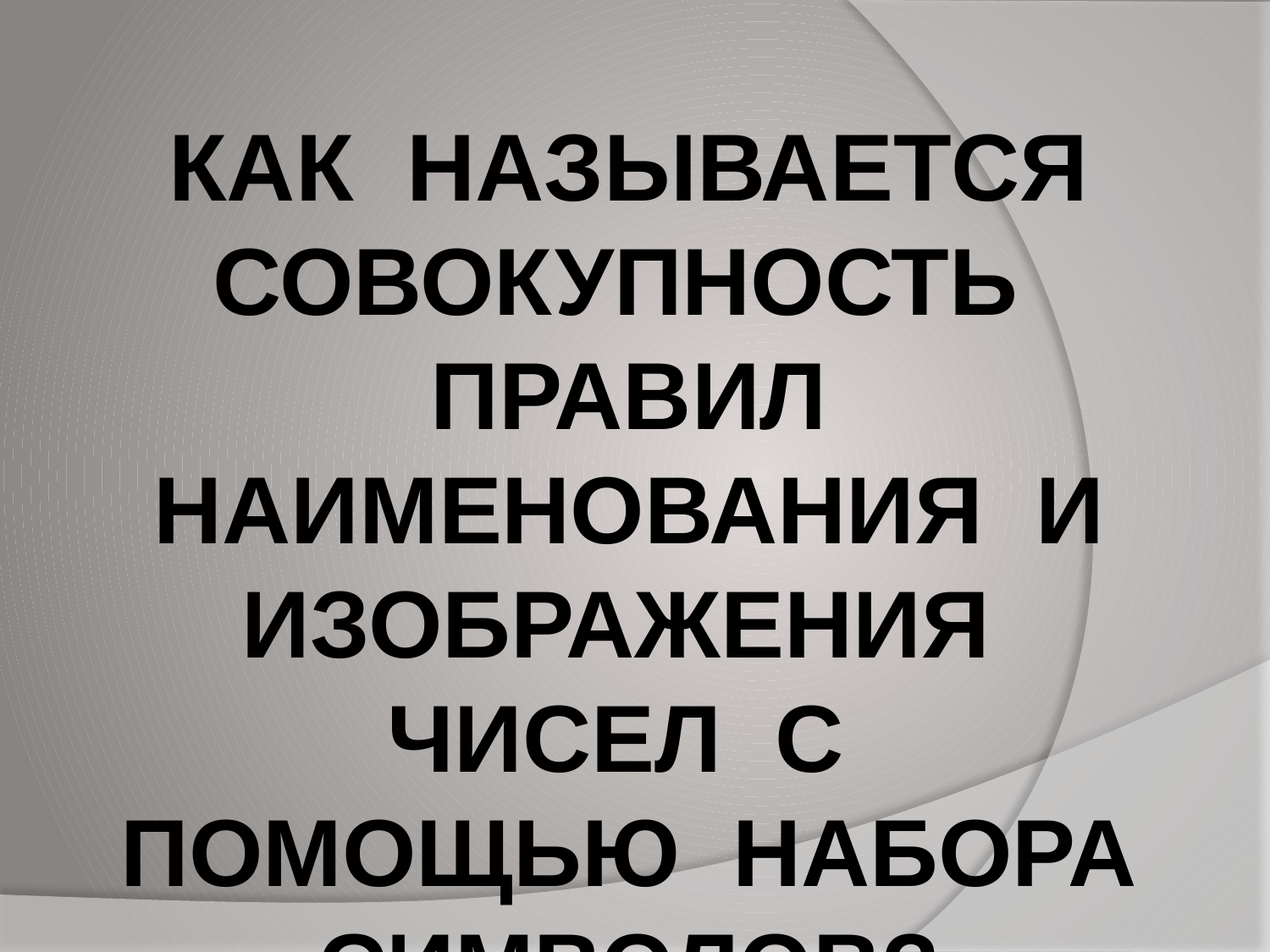

# Как  называется совокупность  правил наименования  и изображения  чисел  с  помощью  набора символов?